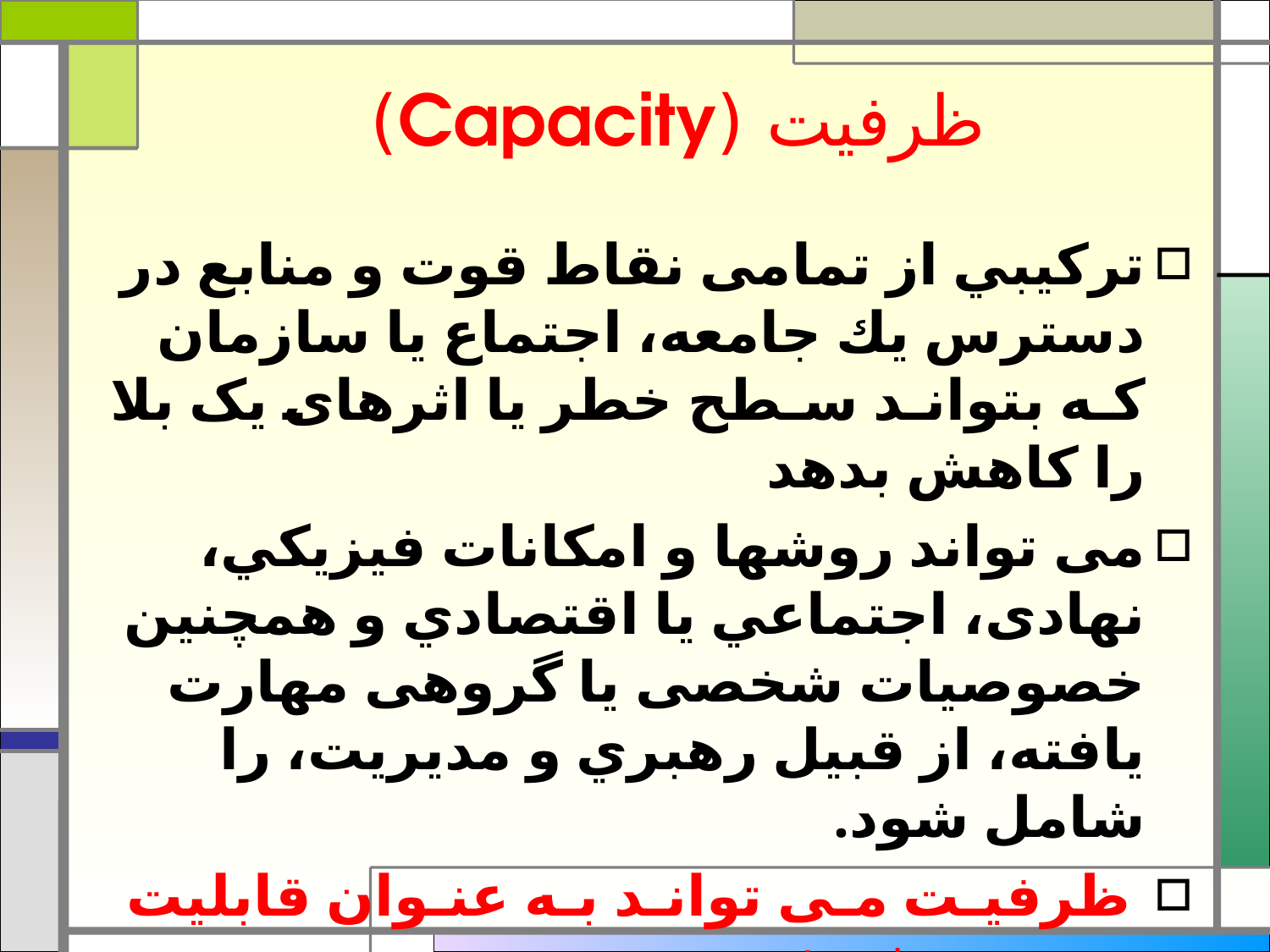

# ظرفيت (Capacity)
تركيبي از تمامی نقاط قوت و منابع در دسترس يك جامعه، اجتماع يا سازمان كـه بتوانـد سـطح خطر يا اثرهای یک بلا را کاهش بدهد
می تواند روشھا و امکانات فيزيكي، نھادی، اجتماعي یا اقتصادي و ھمچنين خصوصيات شخصی یا گروھی مھارت یافته، از قبيل رھبري و مديريت، را شامل شود.
 ظرفيـت مـی توانـد بـه عنـوان قابليت نيز توصيف شود